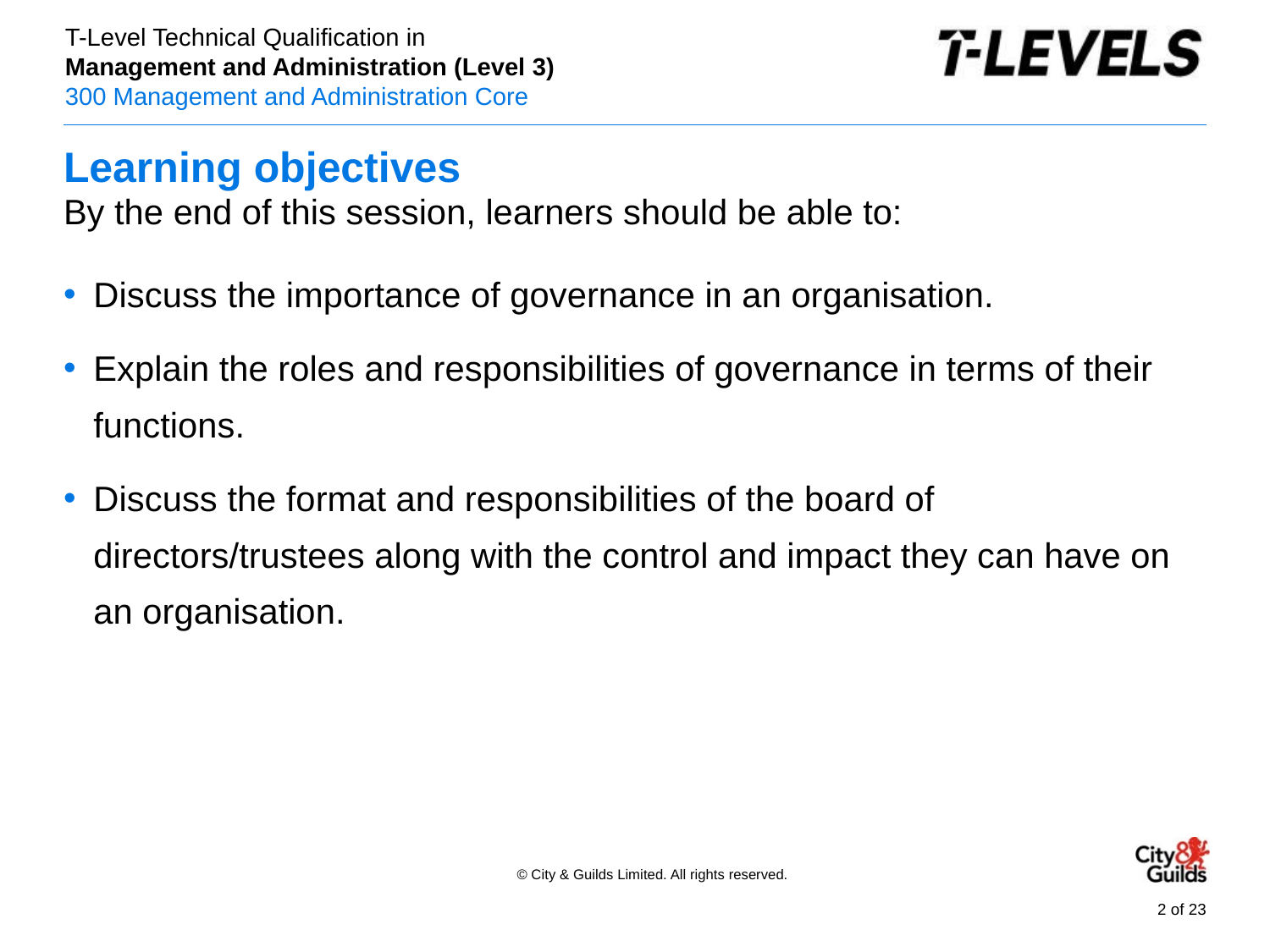

# Learning objectives
By the end of this session, learners should be able to:
Discuss the importance of governance in an organisation.
Explain the roles and responsibilities of governance in terms of their functions.
Discuss the format and responsibilities of the board of directors/trustees along with the control and impact they can have on an organisation.